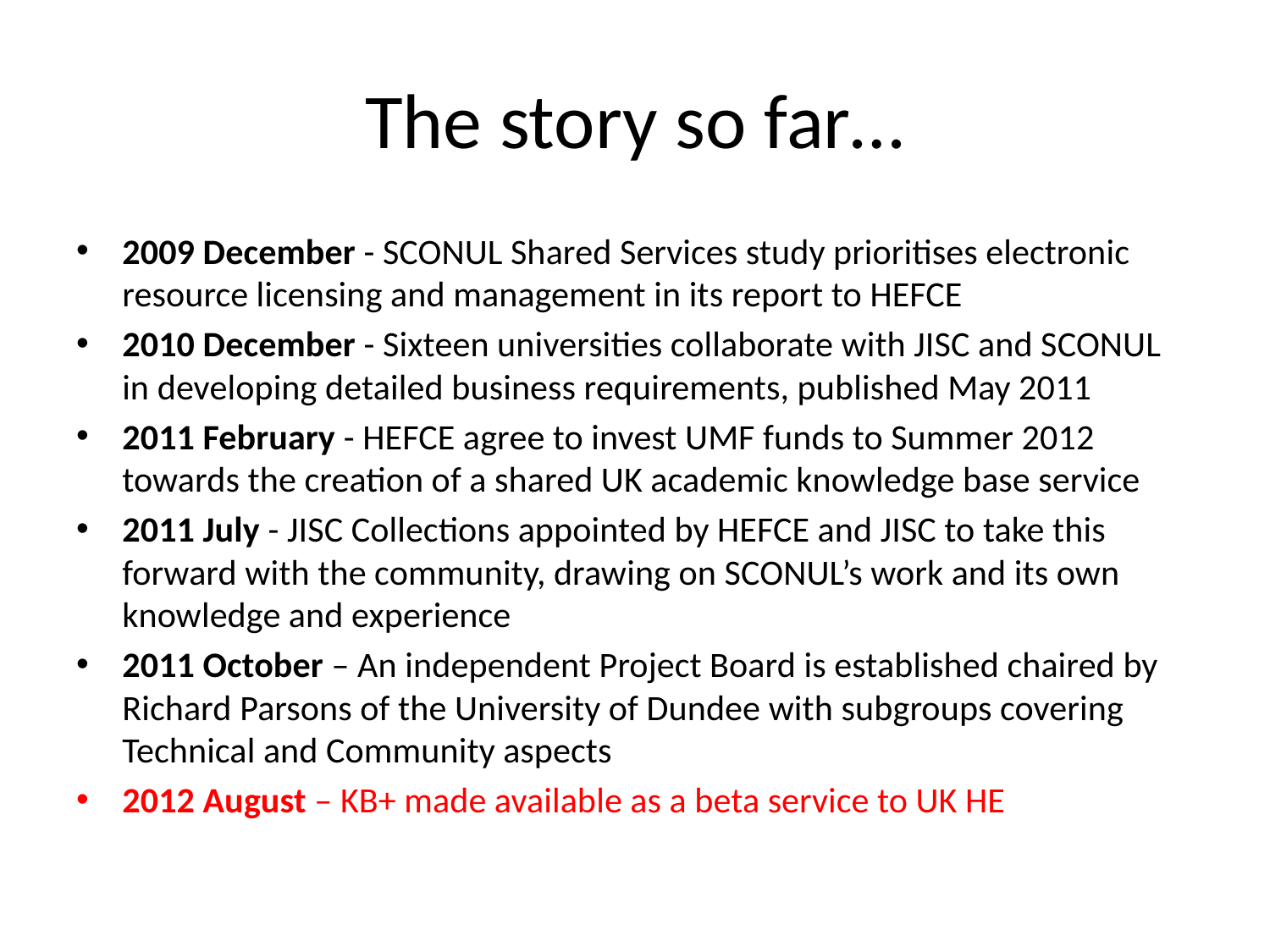

# The story so far…
2009 December - SCONUL Shared Services study prioritises electronic resource licensing and management in its report to HEFCE
2010 December - Sixteen universities collaborate with JISC and SCONUL in developing detailed business requirements, published May 2011
2011 February - HEFCE agree to invest UMF funds to Summer 2012 towards the creation of a shared UK academic knowledge base service
2011 July - JISC Collections appointed by HEFCE and JISC to take this forward with the community, drawing on SCONUL’s work and its own knowledge and experience
2011 October – An independent Project Board is established chaired by Richard Parsons of the University of Dundee with subgroups covering Technical and Community aspects
2012 August – KB+ made available as a beta service to UK HE